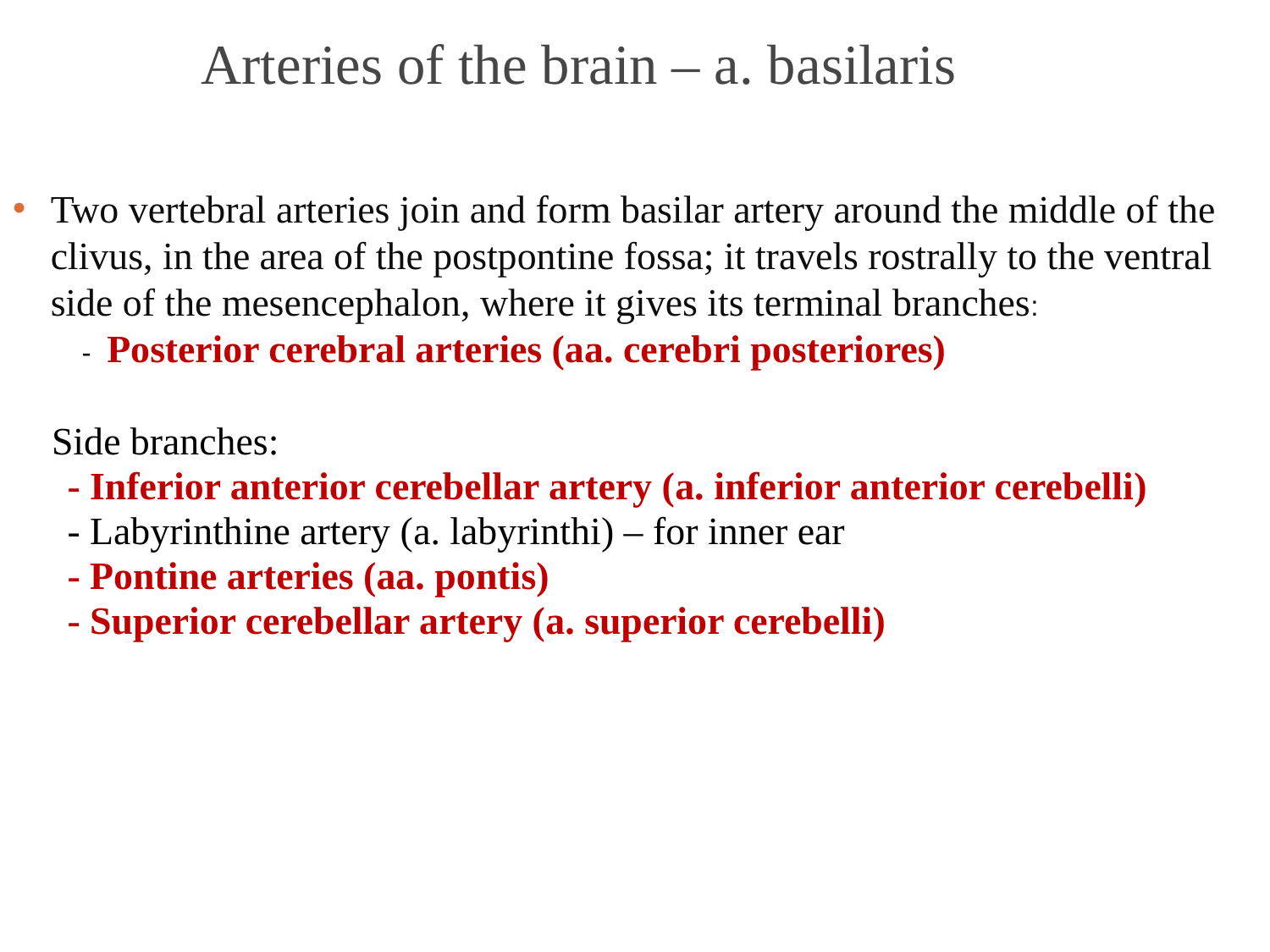

# Arteries of the brain – a. basilaris

Two vertebral arteries join and form basilar artery around the middle of the clivus, in the area of the postpontine fossa; it travels rostrally to the ventral side of the mesencephalon, where it gives its terminal branches:
    -  Posterior cerebral arteries (aа. cerebri posteriores)

    Side branches:
- Inferior anterior cerebellar artery (a. inferior anterior cerebelli)
- Labyrinthine artery (a. labyrinthi) – for inner ear
- Pontine arteries (aa. pontis)
- Superior cerebellar artery (a. superior cerebelli)